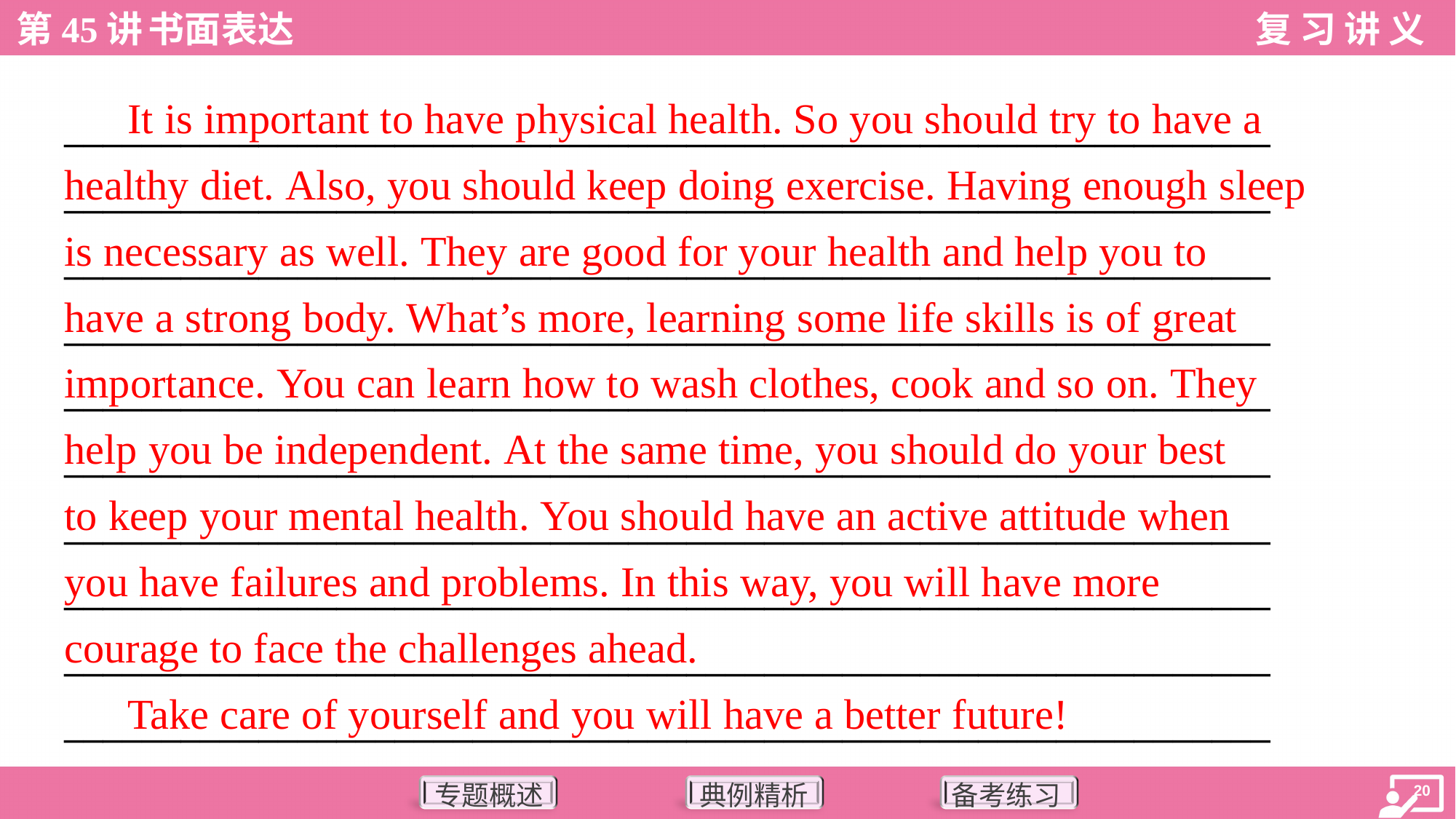

It is important to have physical health. So you should try to have a
healthy diet. Also, you should keep doing exercise. Having enough sleep
is necessary as well. They are good for your health and help you to
have a strong body. What’s more, learning some life skills is of great
importance. You can learn how to wash clothes, cook and so on. They
help you be independent. At the same time, you should do your best
to keep your mental health. You should have an active attitude when
you have failures and problems. In this way, you will have more
courage to face the challenges ahead.
      Take care of yourself and you will have a better future!

______________________________________________________________
______________________________________________________________
______________________________________________________________
______________________________________________________________
______________________________________________________________
______________________________________________________________
______________________________________________________________
______________________________________________________________
______________________________________________________________
______________________________________________________________